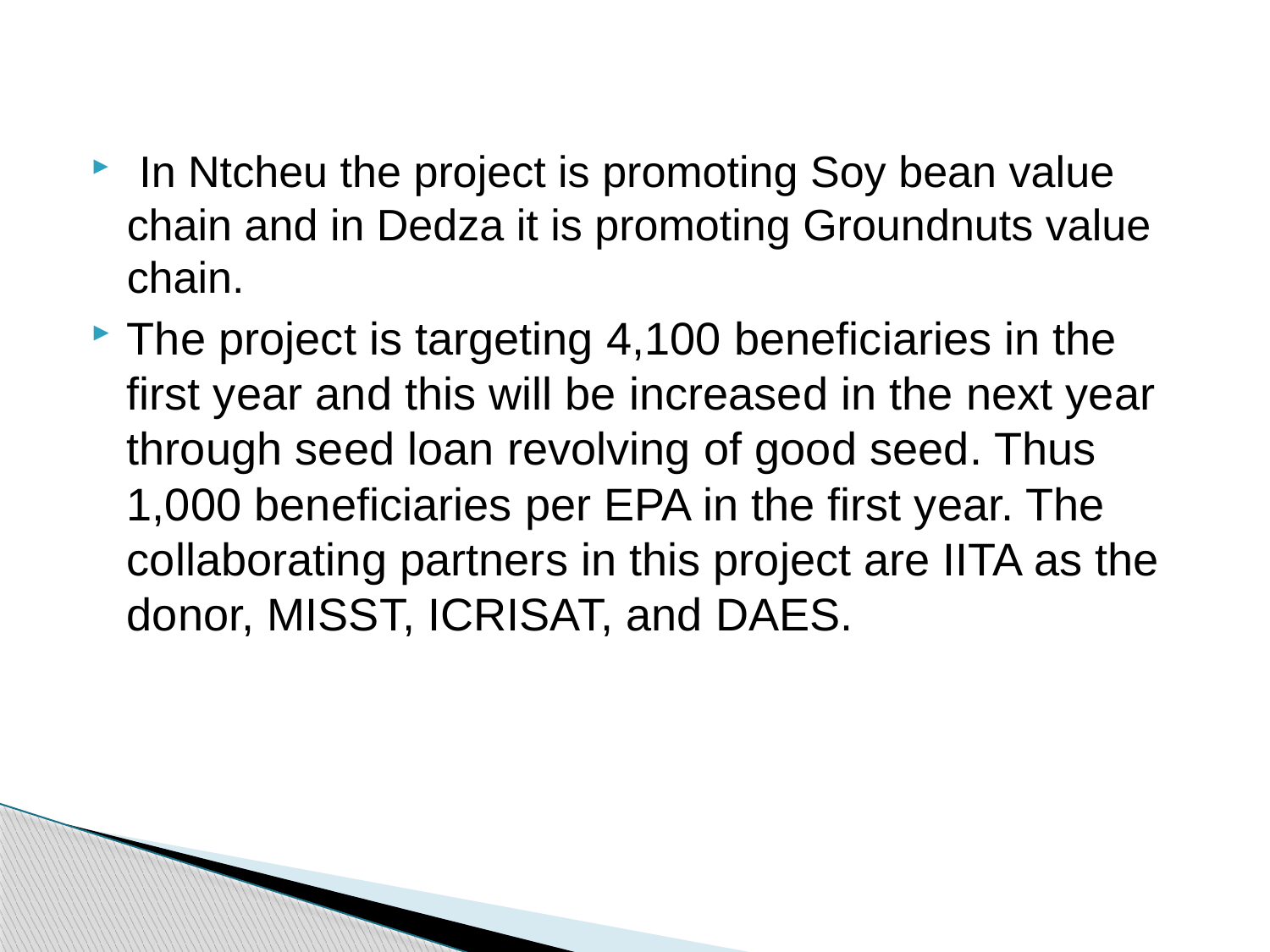

In Ntcheu the project is promoting Soy bean value chain and in Dedza it is promoting Groundnuts value chain.
The project is targeting 4,100 beneficiaries in the first year and this will be increased in the next year through seed loan revolving of good seed. Thus 1,000 beneficiaries per EPA in the first year. The collaborating partners in this project are IITA as the donor, MISST, ICRISAT, and DAES.